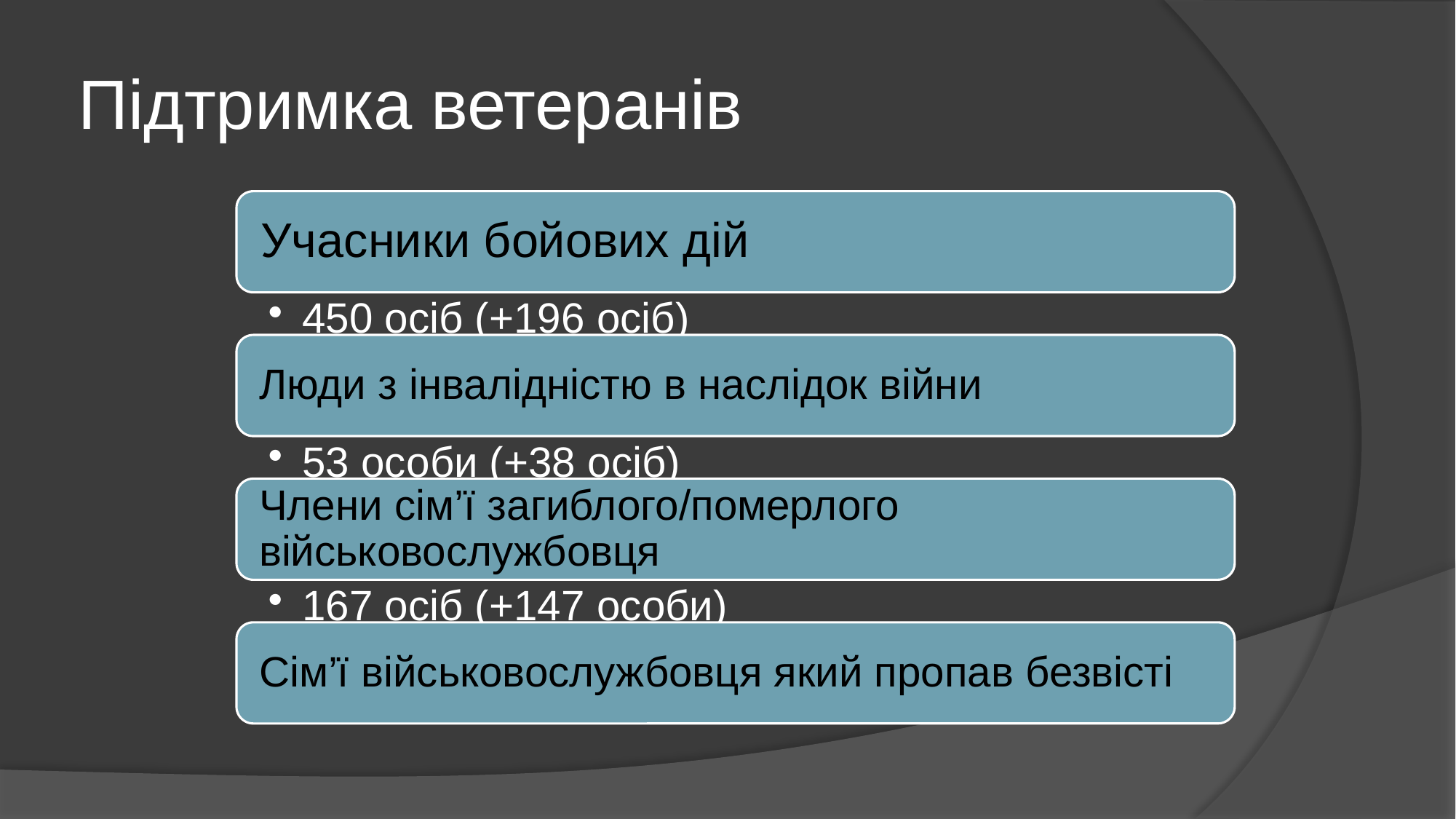

# Підтримка ветеранів
Учасники бойових дій
450 осіб (+196 осіб)
Люди з інвалідністю в наслідок війни
53 особи (+38 осіб)
Члени сім’ї загиблого/померлого військовослужбовця
167 осіб (+147 особи)
Сім’ї військовослужбовця який пропав безвісті